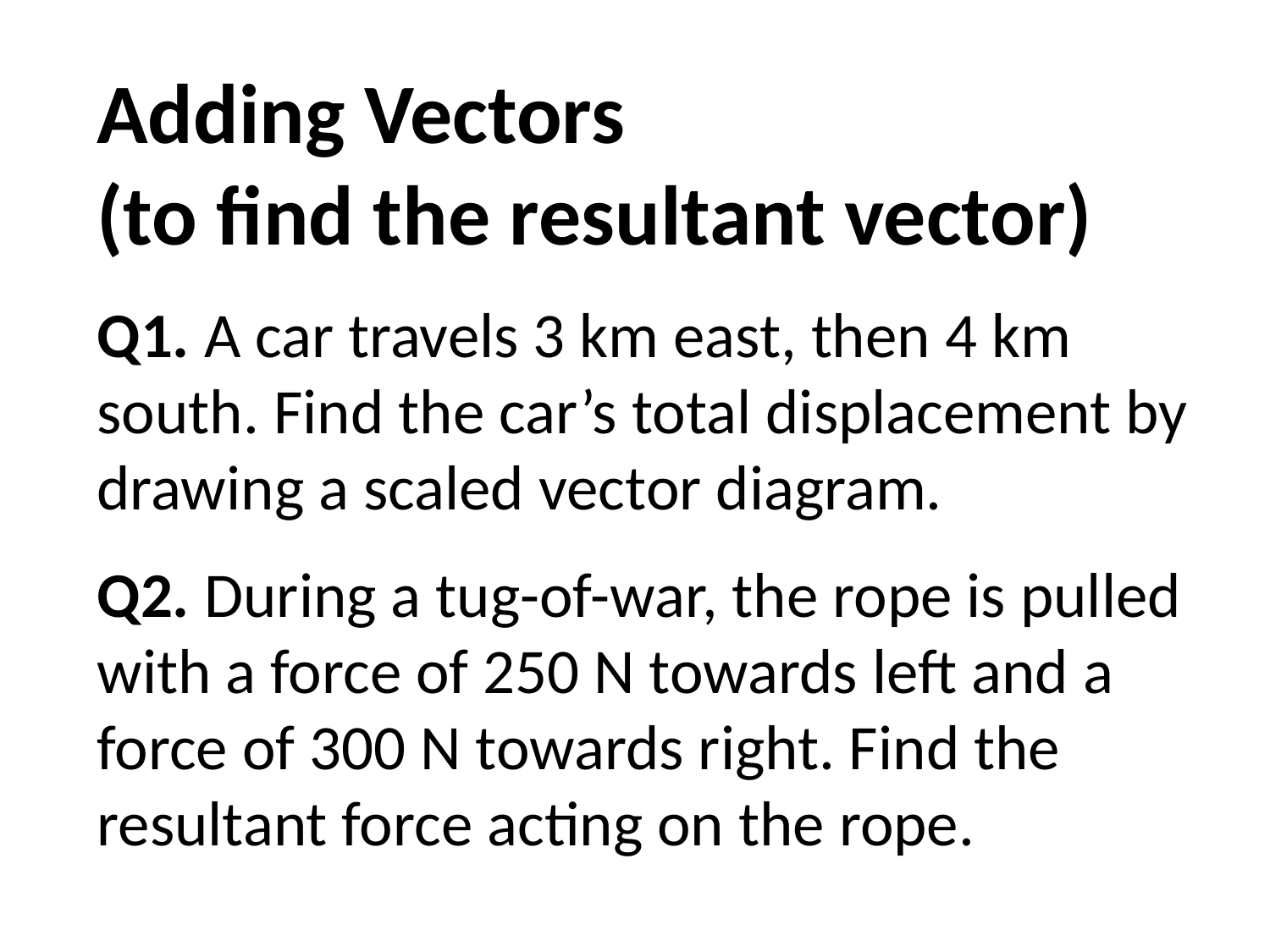

Adding Vectors
(to find the resultant vector)
Q1. A car travels 3 km east, then 4 km south. Find the car’s total displacement by drawing a scaled vector diagram.
Q2. During a tug-of-war, the rope is pulled with a force of 250 N towards left and a force of 300 N towards right. Find the resultant force acting on the rope.